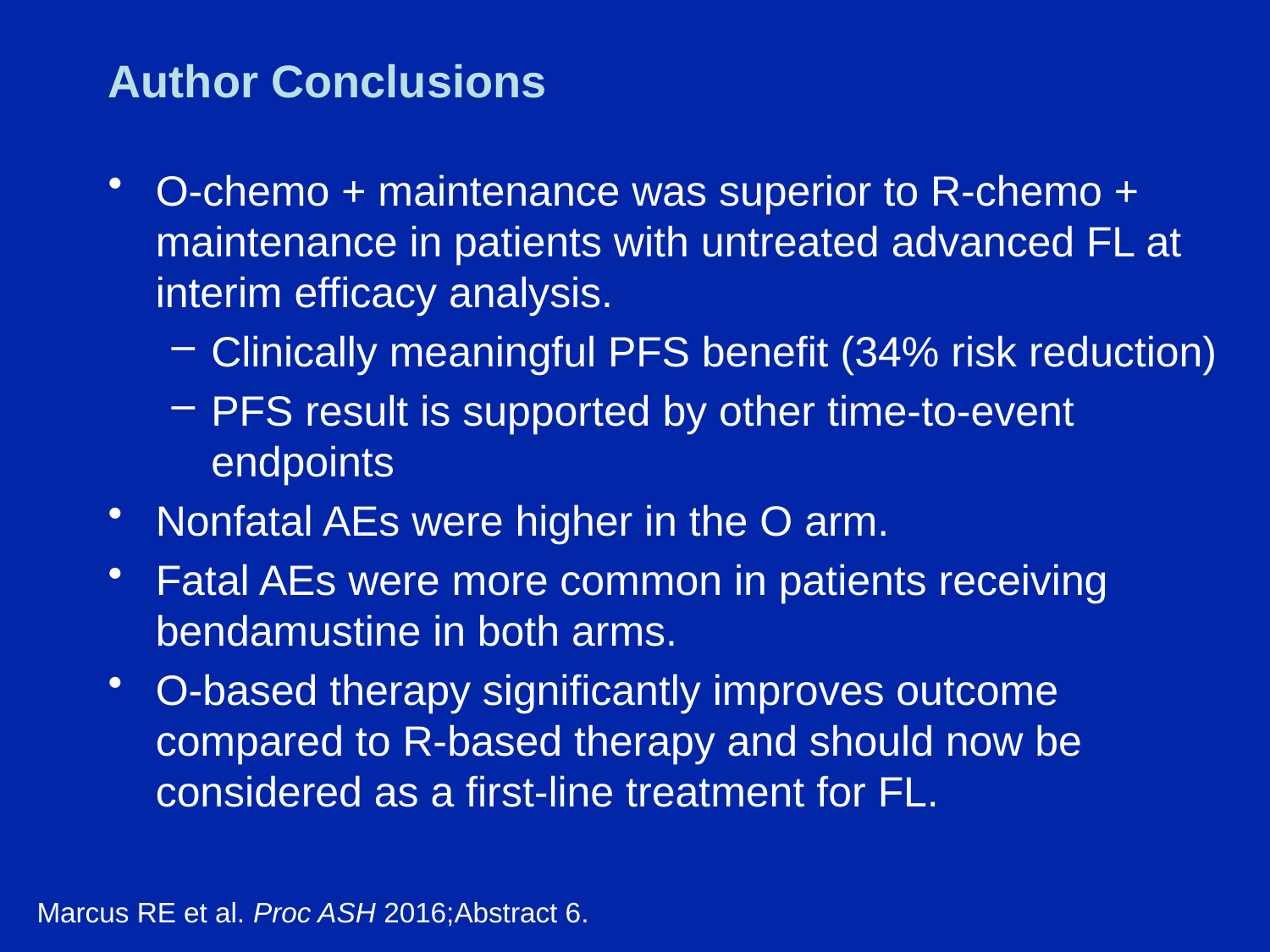

# Author Conclusions
O-chemo + maintenance was superior to R-chemo + maintenance in patients with untreated advanced FL at interim efficacy analysis.
Clinically meaningful PFS benefit (34% risk reduction)
PFS result is supported by other time-to-event endpoints
Nonfatal AEs were higher in the O arm.
Fatal AEs were more common in patients receiving bendamustine in both arms.
O-based therapy significantly improves outcome compared to R-based therapy and should now be considered as a first-line treatment for FL.
Marcus RE et al. Proc ASH 2016;Abstract 6.